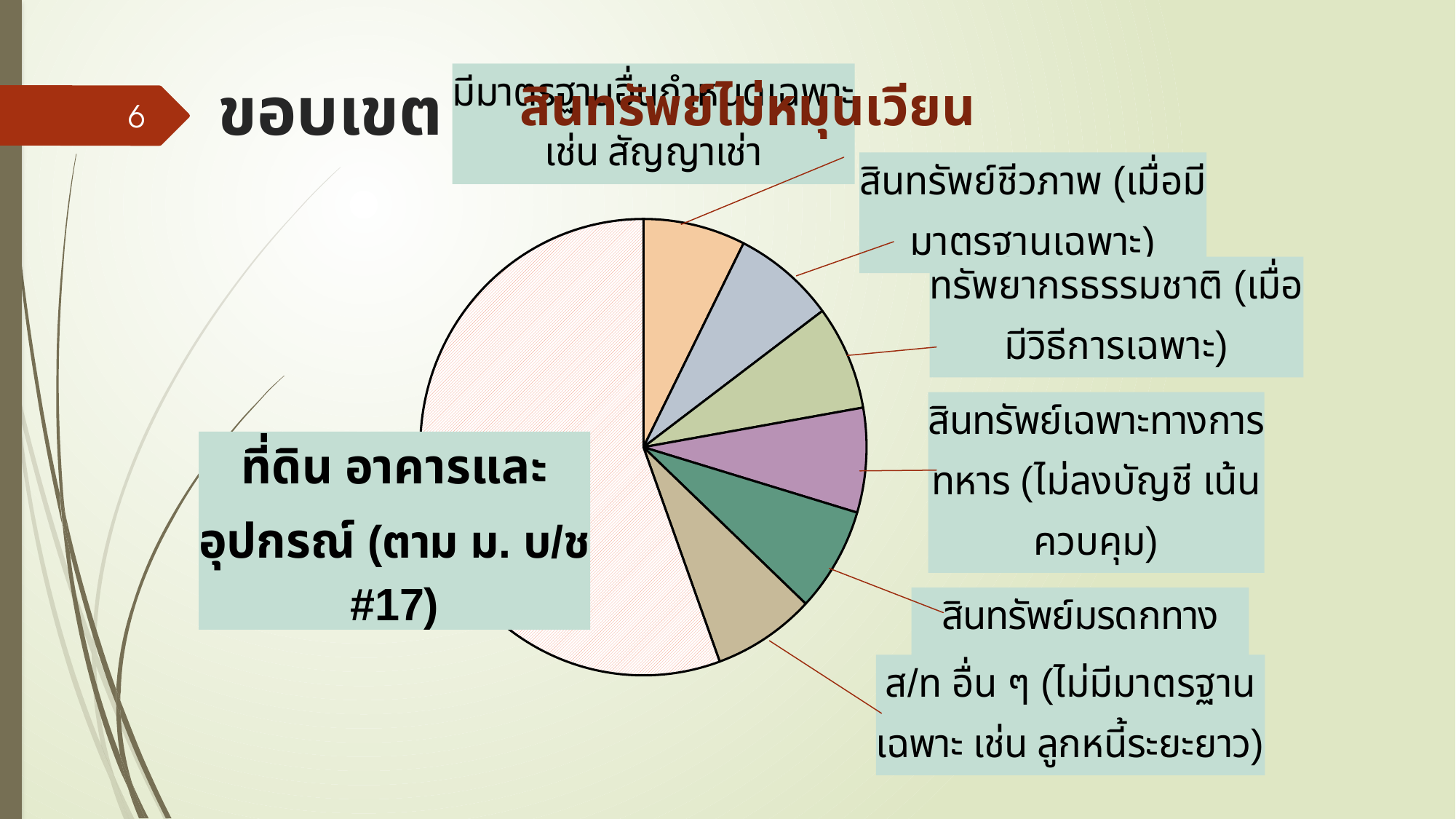

### Chart:

| Category | สินทรัพย์ไม่หมุนเวียน |
|---|---|
| มีมาตรฐานอื่นกำหนดเฉพาะ | 2.0 |
| สินทรัพย์ชีวภาพ | 2.0 |
| ทรัพยากรธรรมชาติ | 2.0 |
| สินทรัพย์เฉพาะทางการทหาร | 2.0 |
| สินทรัพย์มรดกทางวัฒนธรรม | 2.0 |
| อื่นๆ | 2.0 |
| ที่ดิน อาคาร และอุปกรณ์ | 15.0 |
# ขอบเขต
6